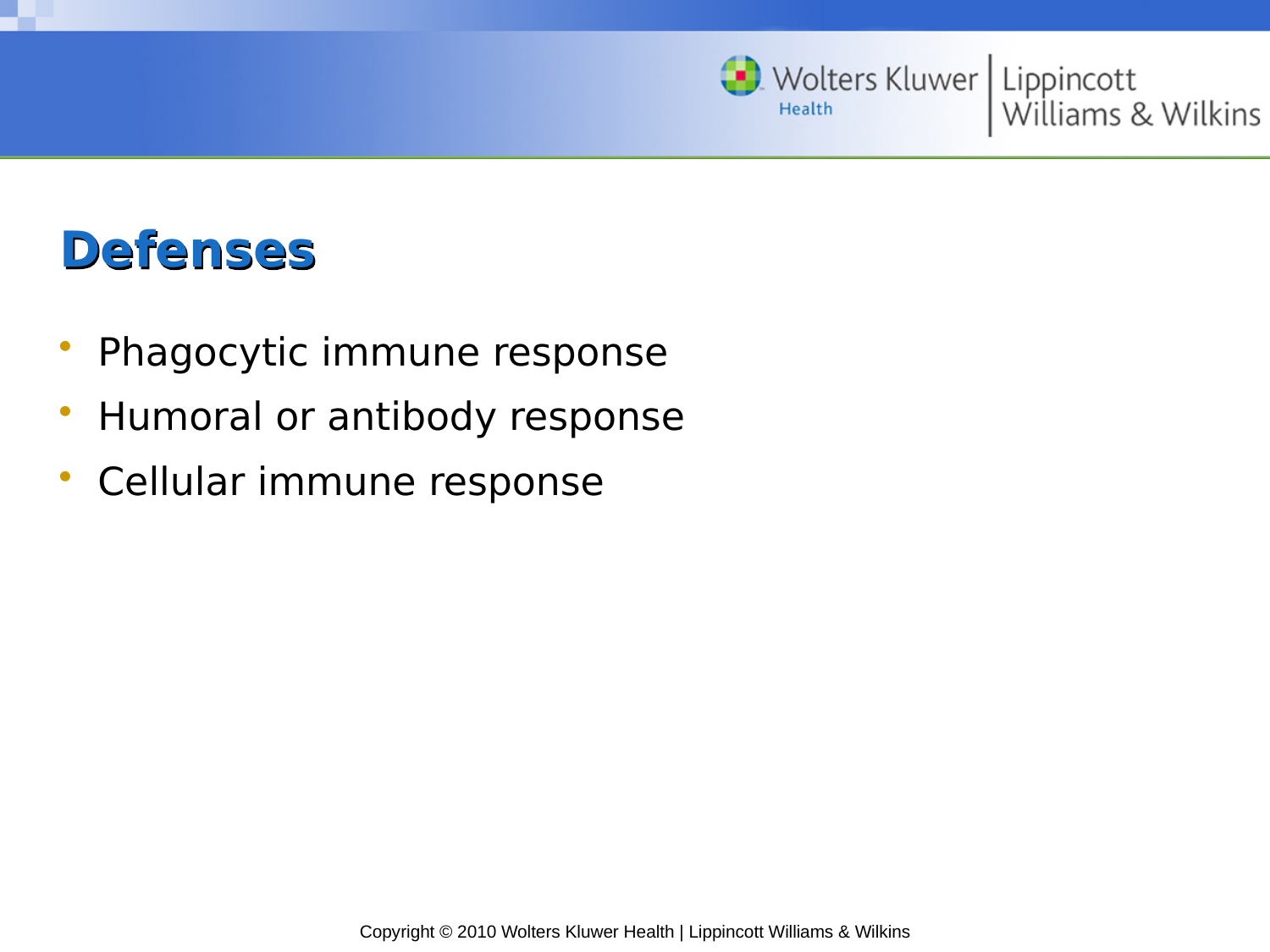

# Defenses
Phagocytic immune response
Humoral or antibody response
Cellular immune response